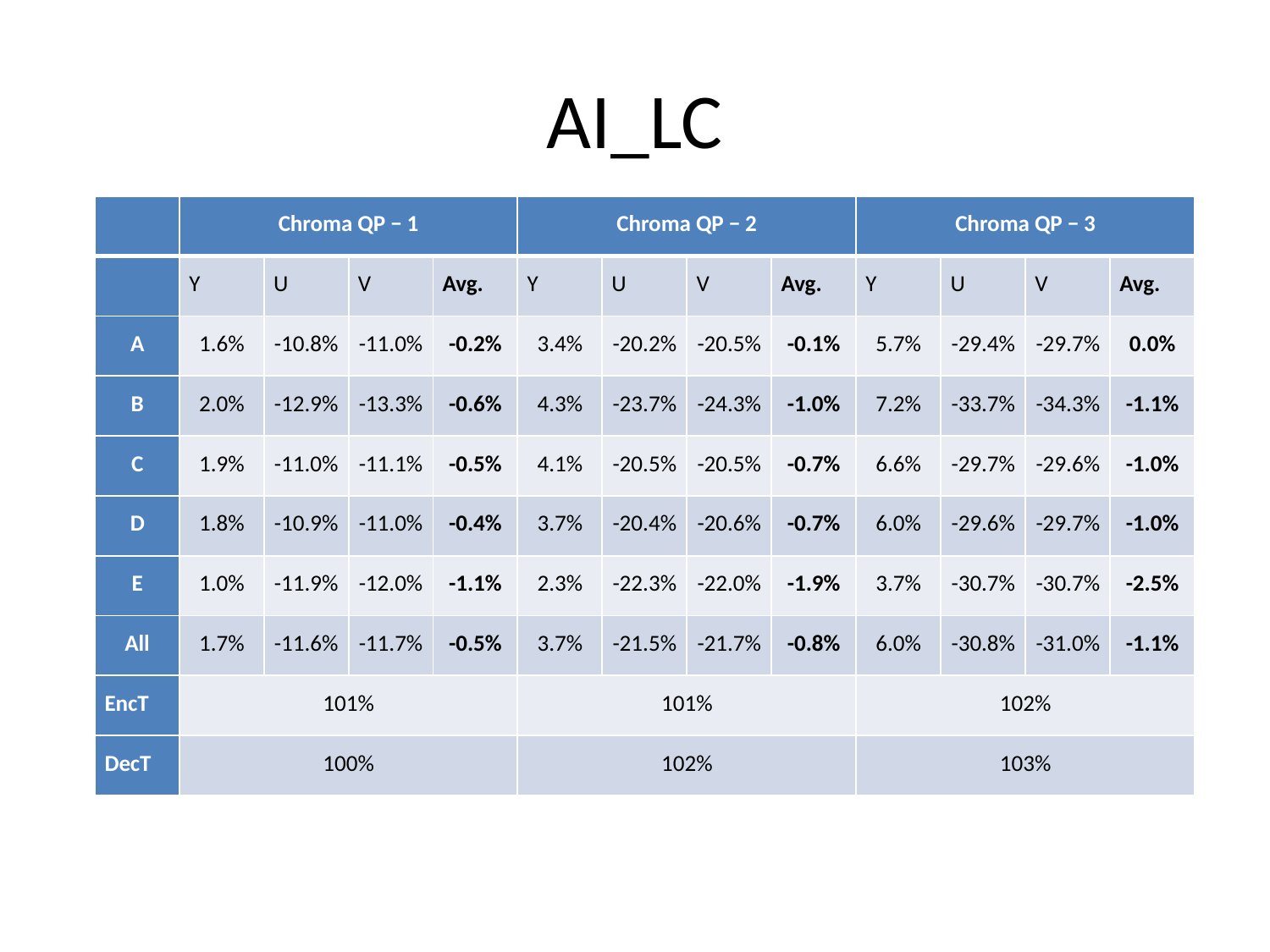

# AI_LC
|  | Chroma QP − 1 |  |  |  | Chroma QP − 2 |  |  |  | Chroma QP − 3 |  |  |  |
| --- | --- | --- | --- | --- | --- | --- | --- | --- | --- | --- | --- | --- |
|  | Y | U | V | Avg. | Y | U | V | Avg. | Y | U | V | Avg. |
| A | 1.6% | -10.8% | -11.0% | -0.2% | 3.4% | -20.2% | -20.5% | -0.1% | 5.7% | -29.4% | -29.7% | 0.0% |
| B | 2.0% | -12.9% | -13.3% | -0.6% | 4.3% | -23.7% | -24.3% | -1.0% | 7.2% | -33.7% | -34.3% | -1.1% |
| C | 1.9% | -11.0% | -11.1% | -0.5% | 4.1% | -20.5% | -20.5% | -0.7% | 6.6% | -29.7% | -29.6% | -1.0% |
| D | 1.8% | -10.9% | -11.0% | -0.4% | 3.7% | -20.4% | -20.6% | -0.7% | 6.0% | -29.6% | -29.7% | -1.0% |
| E | 1.0% | -11.9% | -12.0% | -1.1% | 2.3% | -22.3% | -22.0% | -1.9% | 3.7% | -30.7% | -30.7% | -2.5% |
| All | 1.7% | -11.6% | -11.7% | -0.5% | 3.7% | -21.5% | -21.7% | -0.8% | 6.0% | -30.8% | -31.0% | -1.1% |
| EncT | 101% |  |  |  | 101% |  |  |  | 102% |  |  |  |
| DecT | 100% |  |  |  | 102% |  |  |  | 103% |  |  |  |